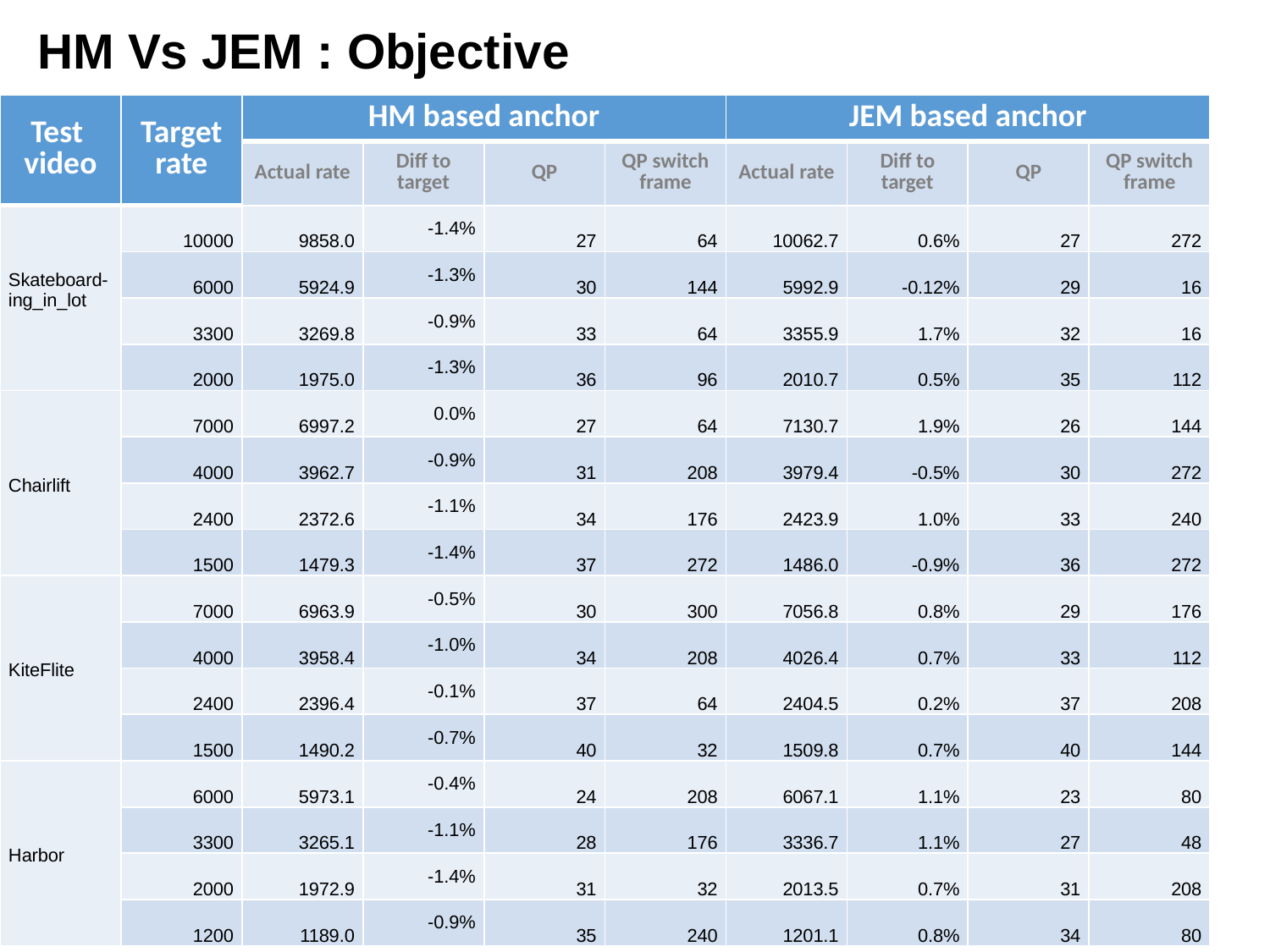

# HM Vs JEM : Objective
| Test video | Target rate | HM based anchor |  |  |  | JEM based anchor |  |  |  |
| --- | --- | --- | --- | --- | --- | --- | --- | --- | --- |
|  |  | Actual rate | Diff to target | QP | QP switch frame | Actual rate | Diff to target | QP | QP switch frame |
| Skateboard-ing\_in\_lot | 10000 | 9858.0 | -1.4% | 27 | 64 | 10062.7 | 0.6% | 27 | 272 |
|  | 6000 | 5924.9 | -1.3% | 30 | 144 | 5992.9 | -0.12% | 29 | 16 |
|  | 3300 | 3269.8 | -0.9% | 33 | 64 | 3355.9 | 1.7% | 32 | 16 |
|  | 2000 | 1975.0 | -1.3% | 36 | 96 | 2010.7 | 0.5% | 35 | 112 |
| Chairlift | 7000 | 6997.2 | 0.0% | 27 | 64 | 7130.7 | 1.9% | 26 | 144 |
|  | 4000 | 3962.7 | -0.9% | 31 | 208 | 3979.4 | -0.5% | 30 | 272 |
|  | 2400 | 2372.6 | -1.1% | 34 | 176 | 2423.9 | 1.0% | 33 | 240 |
|  | 1500 | 1479.3 | -1.4% | 37 | 272 | 1486.0 | -0.9% | 36 | 272 |
| KiteFlite | 7000 | 6963.9 | -0.5% | 30 | 300 | 7056.8 | 0.8% | 29 | 176 |
|  | 4000 | 3958.4 | -1.0% | 34 | 208 | 4026.4 | 0.7% | 33 | 112 |
|  | 2400 | 2396.4 | -0.1% | 37 | 64 | 2404.5 | 0.2% | 37 | 208 |
|  | 1500 | 1490.2 | -0.7% | 40 | 32 | 1509.8 | 0.7% | 40 | 144 |
| Harbor | 6000 | 5973.1 | -0.4% | 24 | 208 | 6067.1 | 1.1% | 23 | 80 |
|  | 3300 | 3265.1 | -1.1% | 28 | 176 | 3336.7 | 1.1% | 27 | 48 |
|  | 2000 | 1972.9 | -1.4% | 31 | 32 | 2013.5 | 0.7% | 31 | 208 |
|  | 1200 | 1189.0 | -0.9% | 35 | 240 | 1201.1 | 0.8% | 34 | 80 |